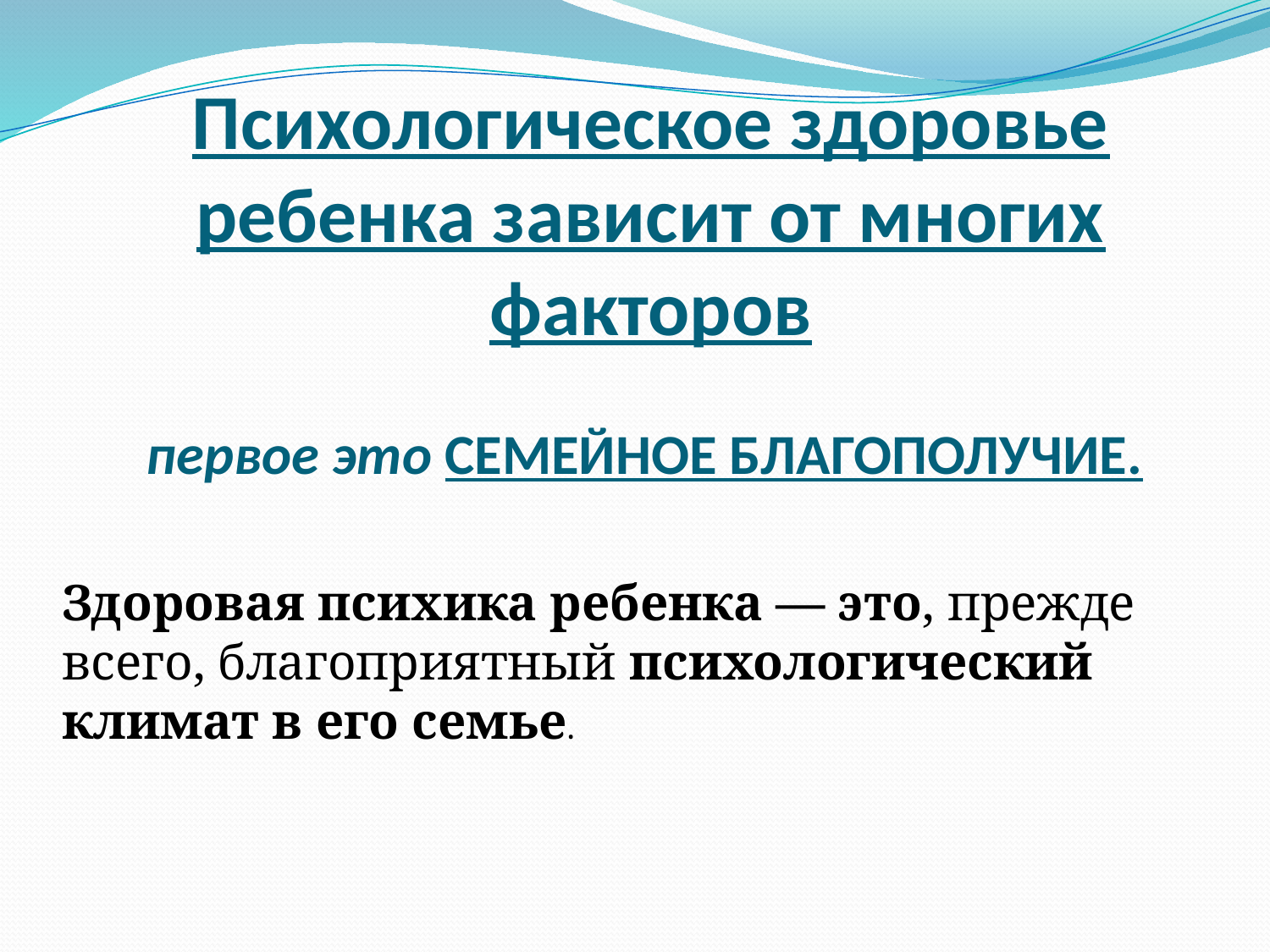

# Психологическое здоровье ребенка зависит от многих факторов первое это СЕМЕЙНОЕ БЛАГОПОЛУЧИЕ.
Здоровая психика ребенка — это, прежде всего, благоприятный психологический климат в его семье.